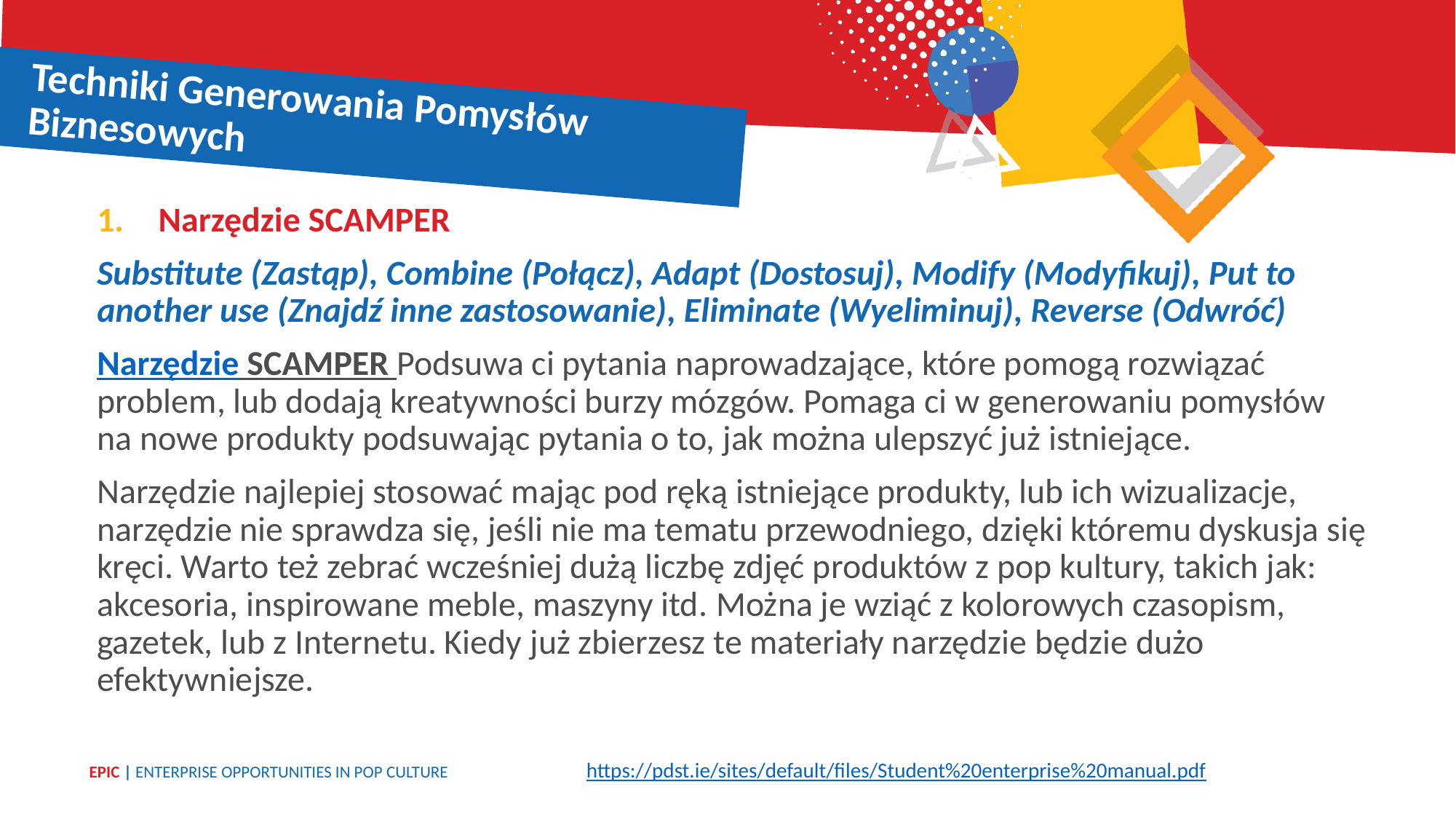

Techniki Generowania Pomysłów Biznesowych
Narzędzie SCAMPER
Substitute (Zastąp), Combine (Połącz), Adapt (Dostosuj), Modify (Modyfikuj), Put to another use (Znajdź inne zastosowanie), Eliminate (Wyeliminuj), Reverse (Odwróć)
Narzędzie SCAMPER Podsuwa ci pytania naprowadzające, które pomogą rozwiązać problem, lub dodają kreatywności burzy mózgów. Pomaga ci w generowaniu pomysłów
na nowe produkty podsuwając pytania o to, jak można ulepszyć już istniejące.
Narzędzie najlepiej stosować mając pod ręką istniejące produkty, lub ich wizualizacje, narzędzie nie sprawdza się, jeśli nie ma tematu przewodniego, dzięki któremu dyskusja się kręci. Warto też zebrać wcześniej dużą liczbę zdjęć produktów z pop kultury, takich jak: akcesoria, inspirowane meble, maszyny itd. Można je wziąć z kolorowych czasopism, gazetek, lub z Internetu. Kiedy już zbierzesz te materiały narzędzie będzie dużo efektywniejsze.
https://pdst.ie/sites/default/files/Student%20enterprise%20manual.pdf